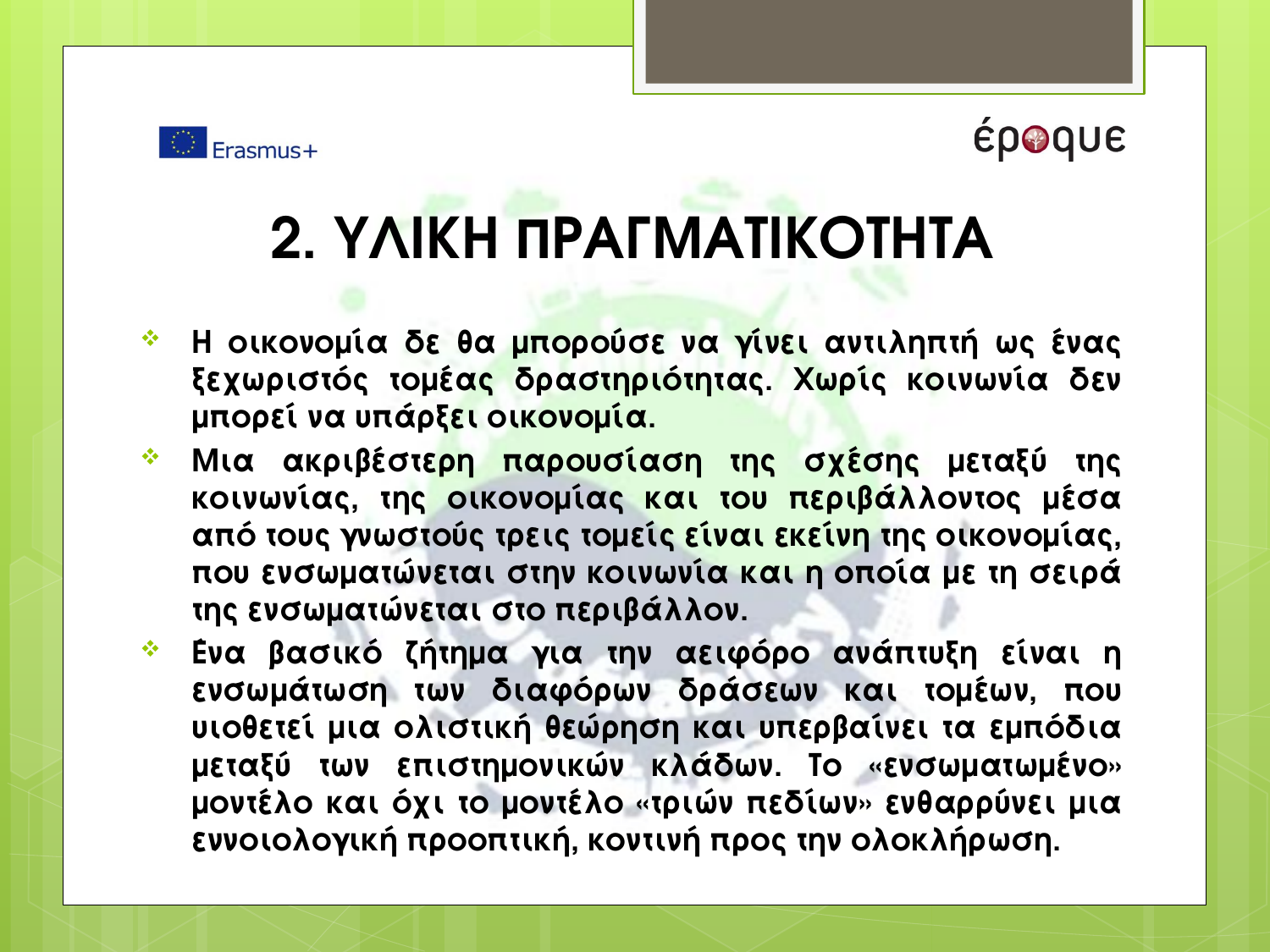

# 2. ΥΛΙΚΗ ΠΡΑΓΜΑΤΙΚΟΤΗΤΑ
Η οικονομία δε θα μπορούσε να γίνει αντιληπτή ως ένας ξεχωριστός τομέας δραστηριότητας. Χωρίς κοινωνία δεν μπορεί να υπάρξει οικονομία.
Μια ακριβέστερη παρουσίαση της σχέσης μεταξύ της κοινωνίας, της οικονομίας και του περιβάλλοντος μέσα από τους γνωστούς τρεις τομείς είναι εκείνη της οικονομίας, που ενσωματώνεται στην κοινωνία και η οποία με τη σειρά της ενσωματώνεται στο περιβάλλον.
Ένα βασικό ζήτημα για την αειφόρο ανάπτυξη είναι η ενσωμάτωση των διαφόρων δράσεων και τομέων, που υιοθετεί μια ολιστική θεώρηση και υπερβαίνει τα εμπόδια μεταξύ των επιστημονικών κλάδων. Το «ενσωματωμένο» μοντέλο και όχι το μοντέλο «τριών πεδίων» ενθαρρύνει μια εννοιολογική προοπτική, κοντινή προς την ολοκλήρωση.